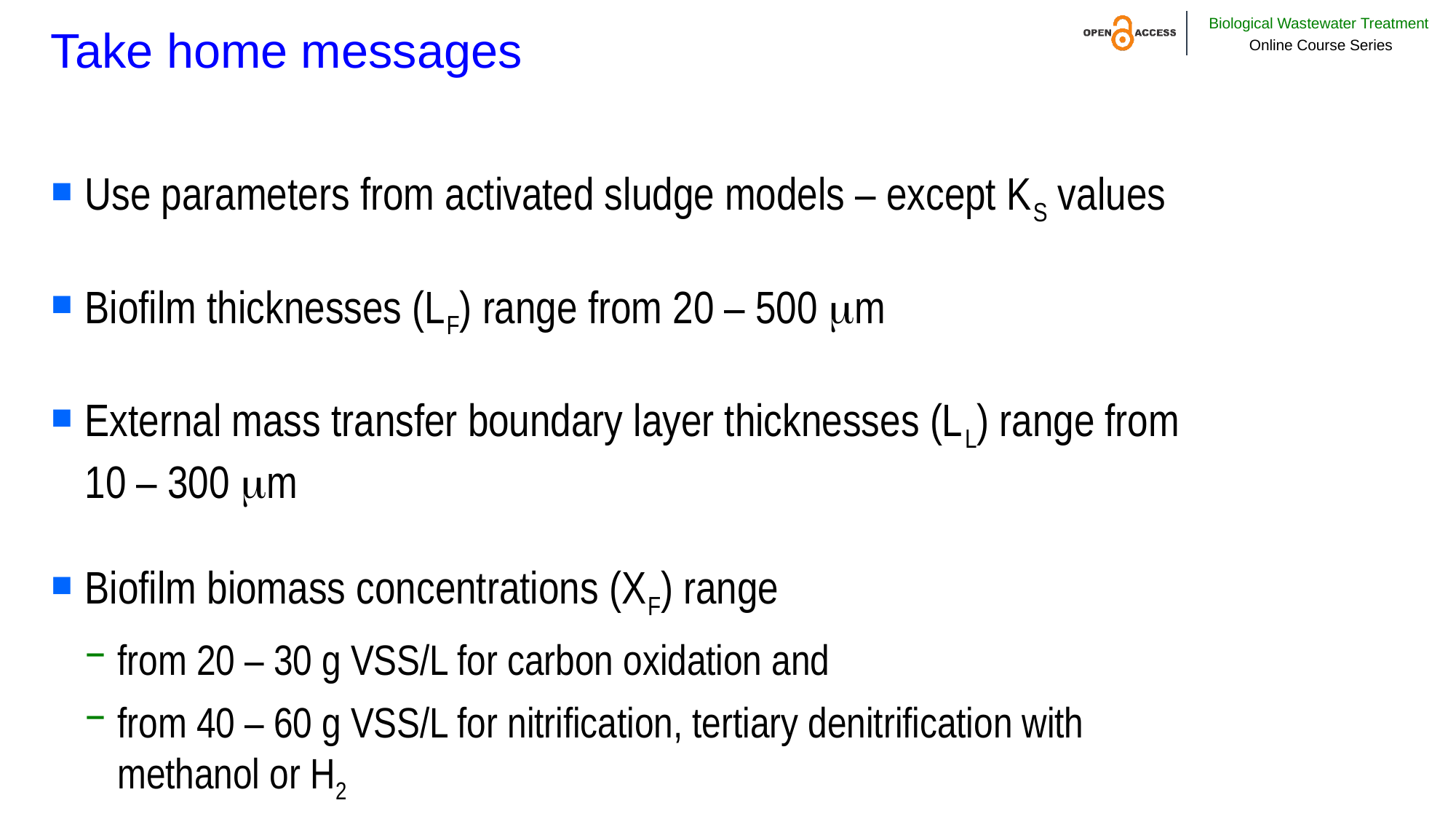

# Take home messages

Use parameters from activated sludge models – except KS values

Biofilm thicknesses (LF) range from 20 – 500 μm

External mass transfer boundary layer thicknesses (LL) range from 10 – 300 μm

Biofilm biomass concentrations (XF) range
from 20 – 30 g VSS/L for carbon oxidation and
from 40 – 60 g VSS/L for nitrification, tertiary denitrification with methanol or H2